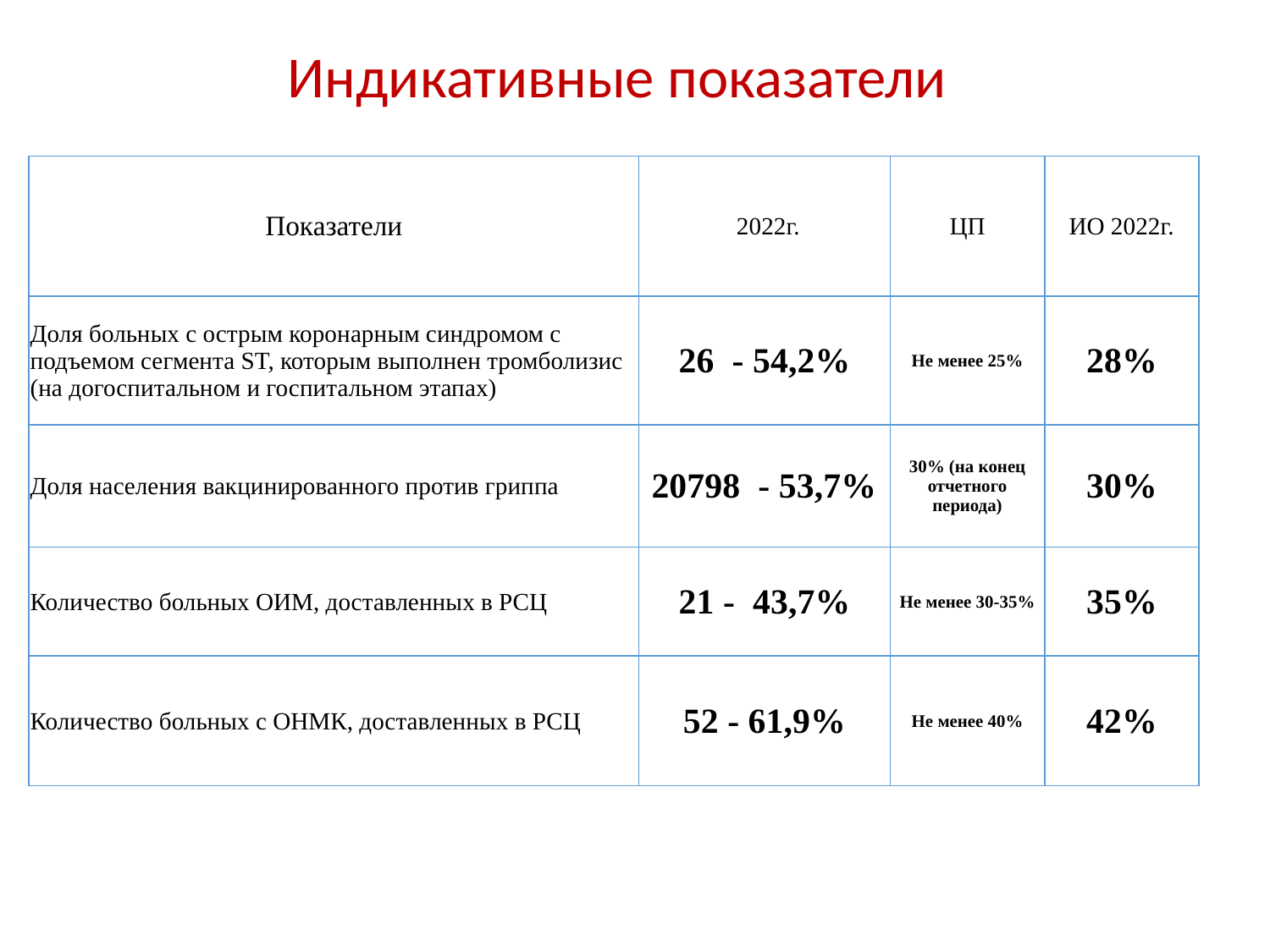

# Индикативные показатели
| Показатели | 2022г. | ЦП | ИО 2022г. |
| --- | --- | --- | --- |
| Доля больных с острым коронарным синдромом с подъемом сегмента ST, которым выполнен тромболизис (на догоспитальном и госпитальном этапах) | 26 - 54,2% | Не менее 25% | 28% |
| Доля населения вакцинированного против гриппа | 20798 - 53,7% | 30% (на конец отчетного периода) | 30% |
| Количество больных ОИМ, доставленных в РСЦ | 21 - 43,7% | Не менее 30-35% | 35% |
| Количество больных с ОНМК, доставленных в РСЦ | 52 - 61,9% | Не менее 40% | 42% |